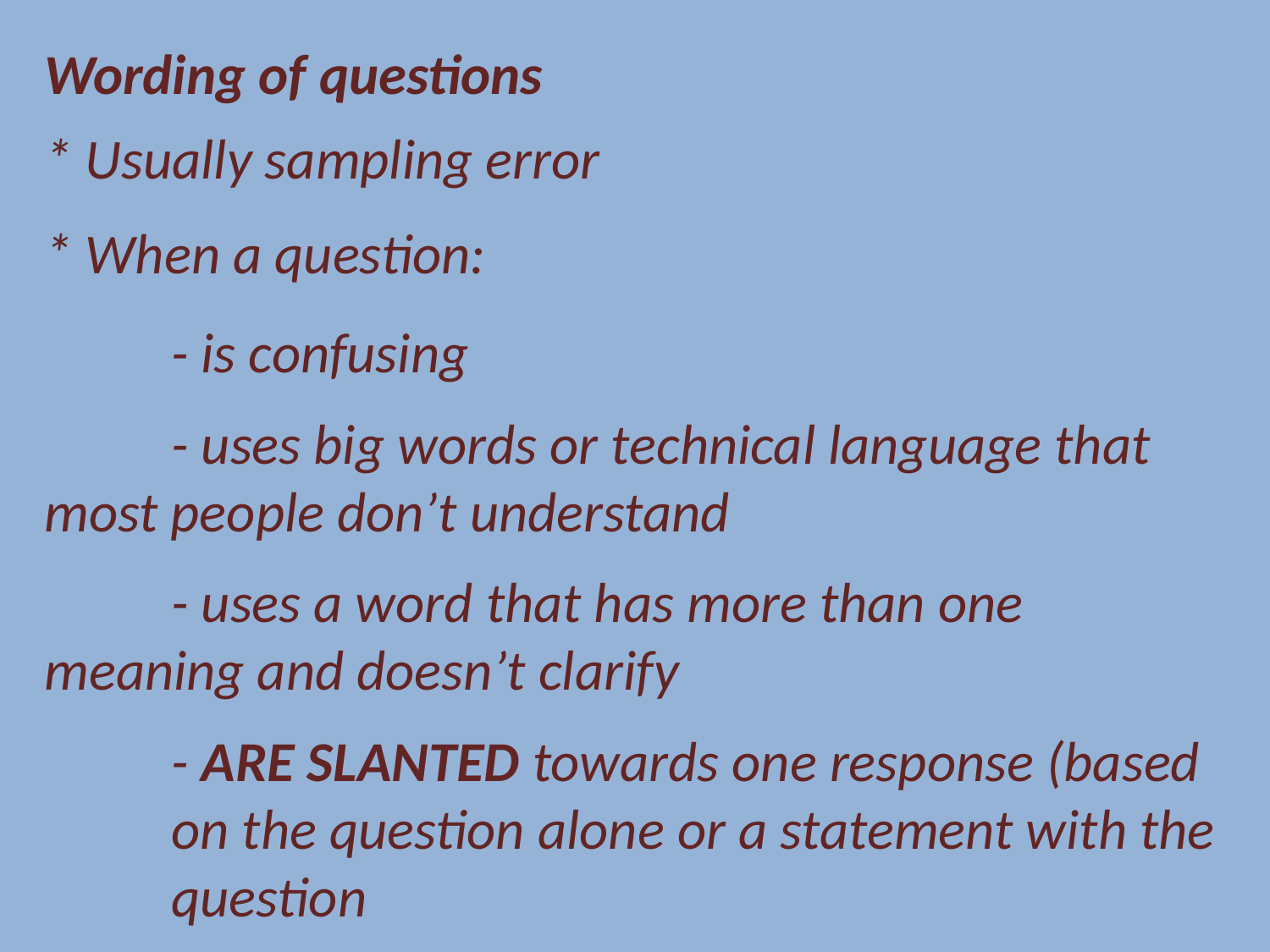

Wording of questions
* Usually sampling error
* When a question:
	- is confusing
	- uses big words or technical language that 	most people don’t understand
	- uses a word that has more than one 	meaning and doesn’t clarify
	- ARE SLANTED towards one response (based 	on the question alone or a statement with the 	question